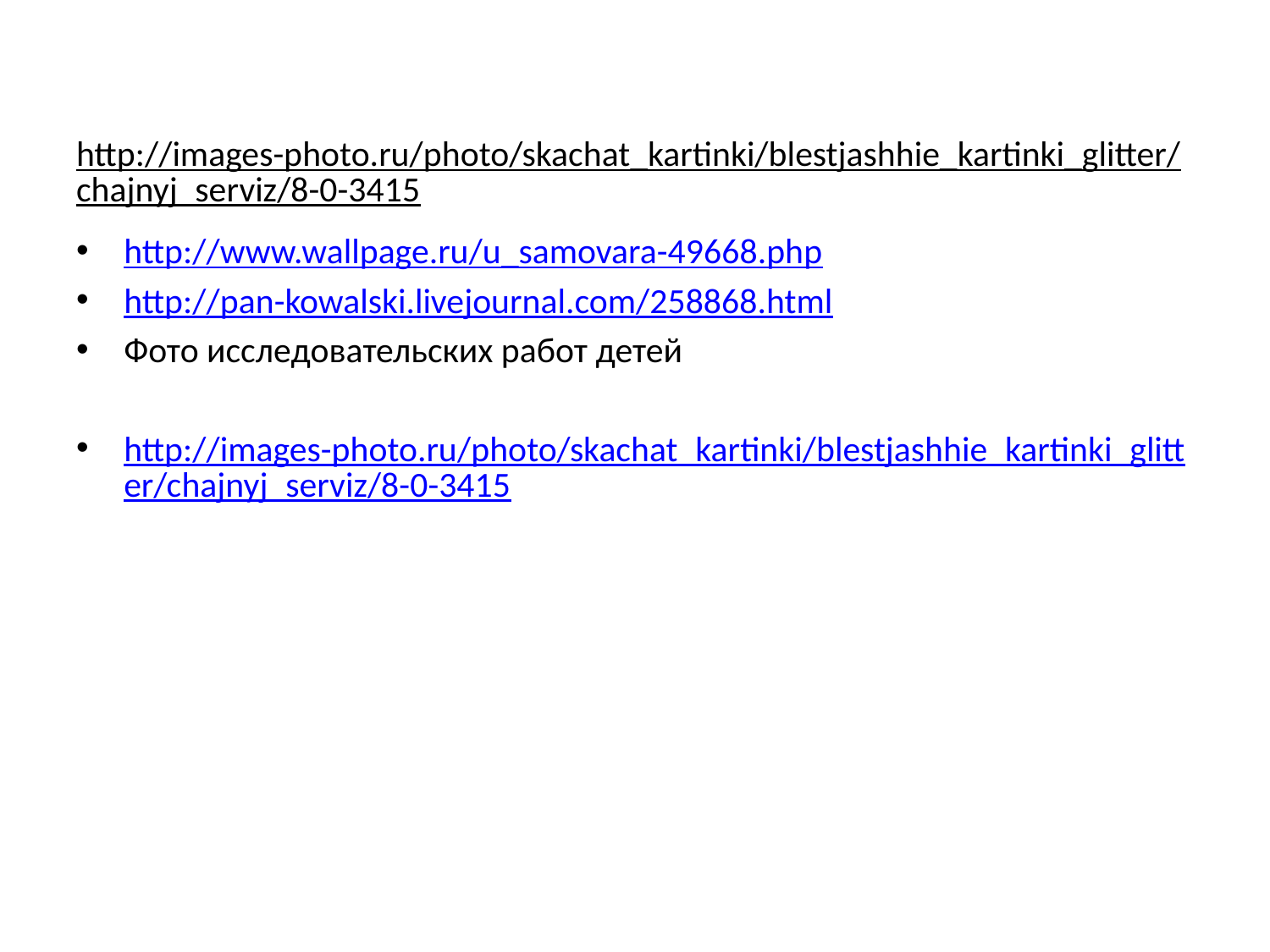

# http://images-photo.ru/photo/skachat_kartinki/blestjashhie_kartinki_glitter/chajnyj_serviz/8-0-3415
http://www.wallpage.ru/u_samovara-49668.php
http://pan-kowalski.livejournal.com/258868.html
Фото исследовательских работ детей

http://images-photo.ru/photo/skachat_kartinki/blestjashhie_kartinki_glitter/chajnyj_serviz/8-0-3415